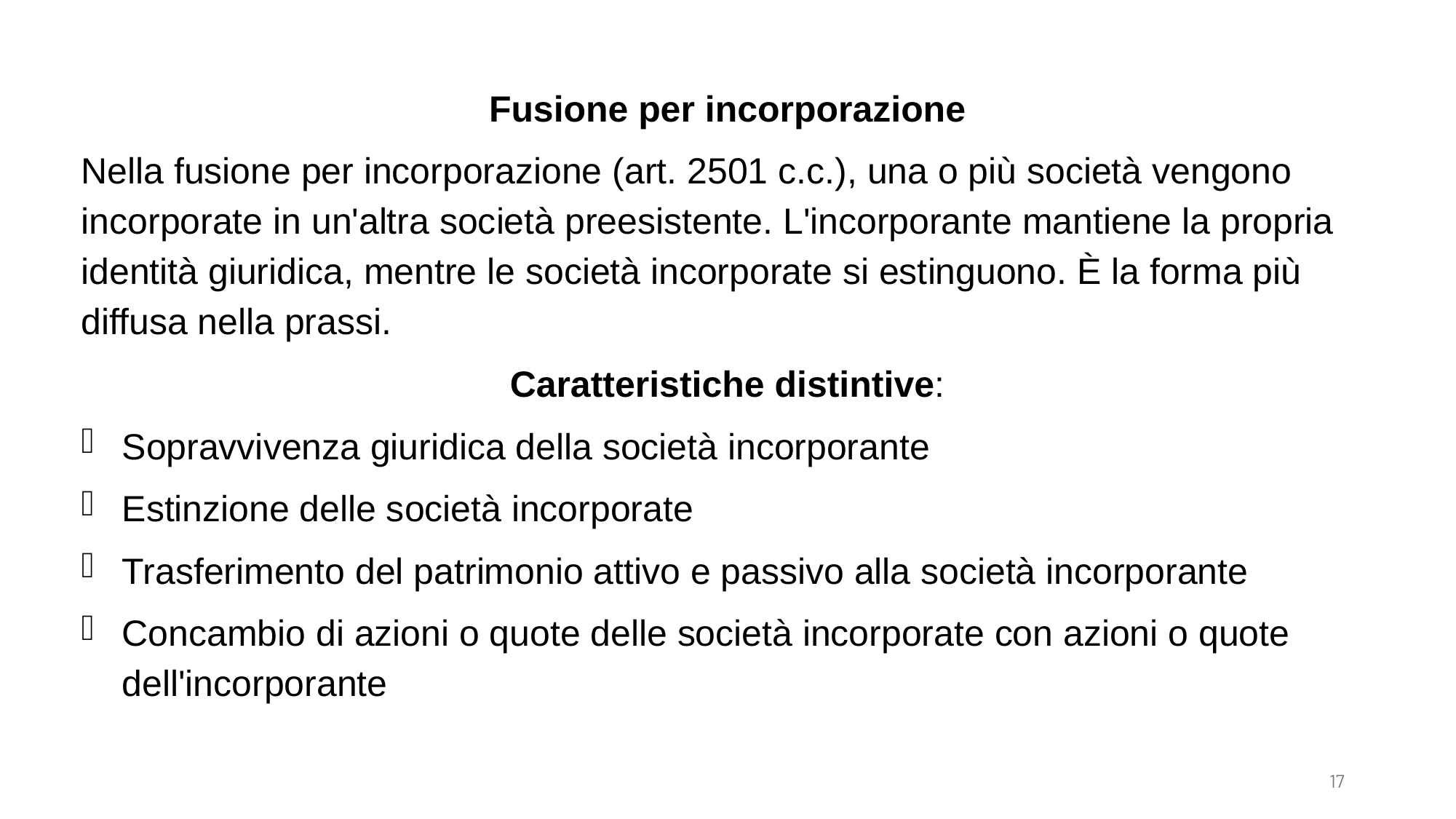

Fusione per incorporazione
Nella fusione per incorporazione (art. 2501 c.c.), una o più società vengono incorporate in un'altra società preesistente. L'incorporante mantiene la propria identità giuridica, mentre le società incorporate si estinguono. È la forma più diffusa nella prassi.
Caratteristiche distintive:
Sopravvivenza giuridica della società incorporante
Estinzione delle società incorporate
Trasferimento del patrimonio attivo e passivo alla società incorporante
Concambio di azioni o quote delle società incorporate con azioni o quote dell'incorporante
17